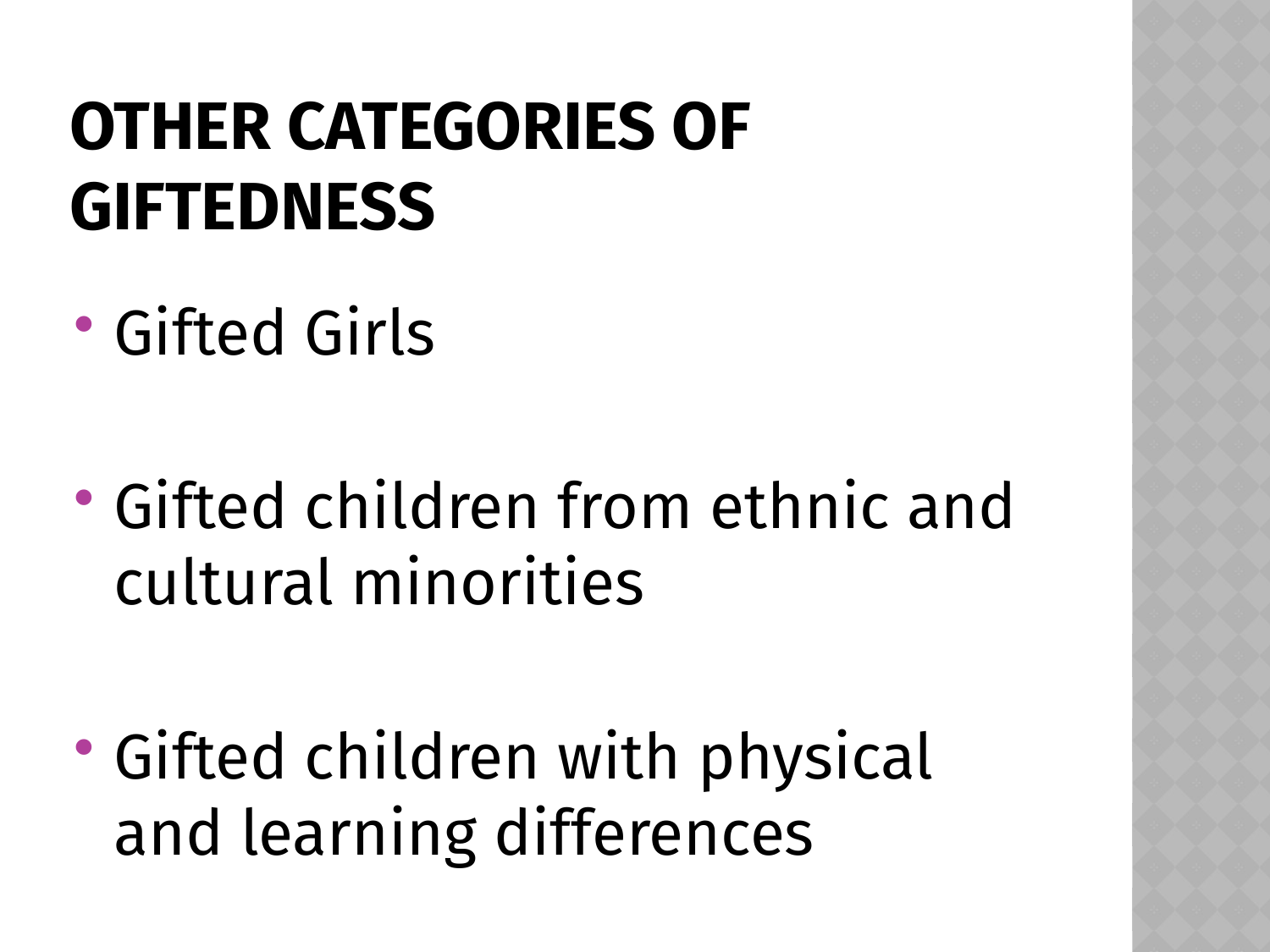

# Other Categories of Giftedness
Gifted Girls

Gifted children from ethnic and cultural minorities

Gifted children with physical and learning differences